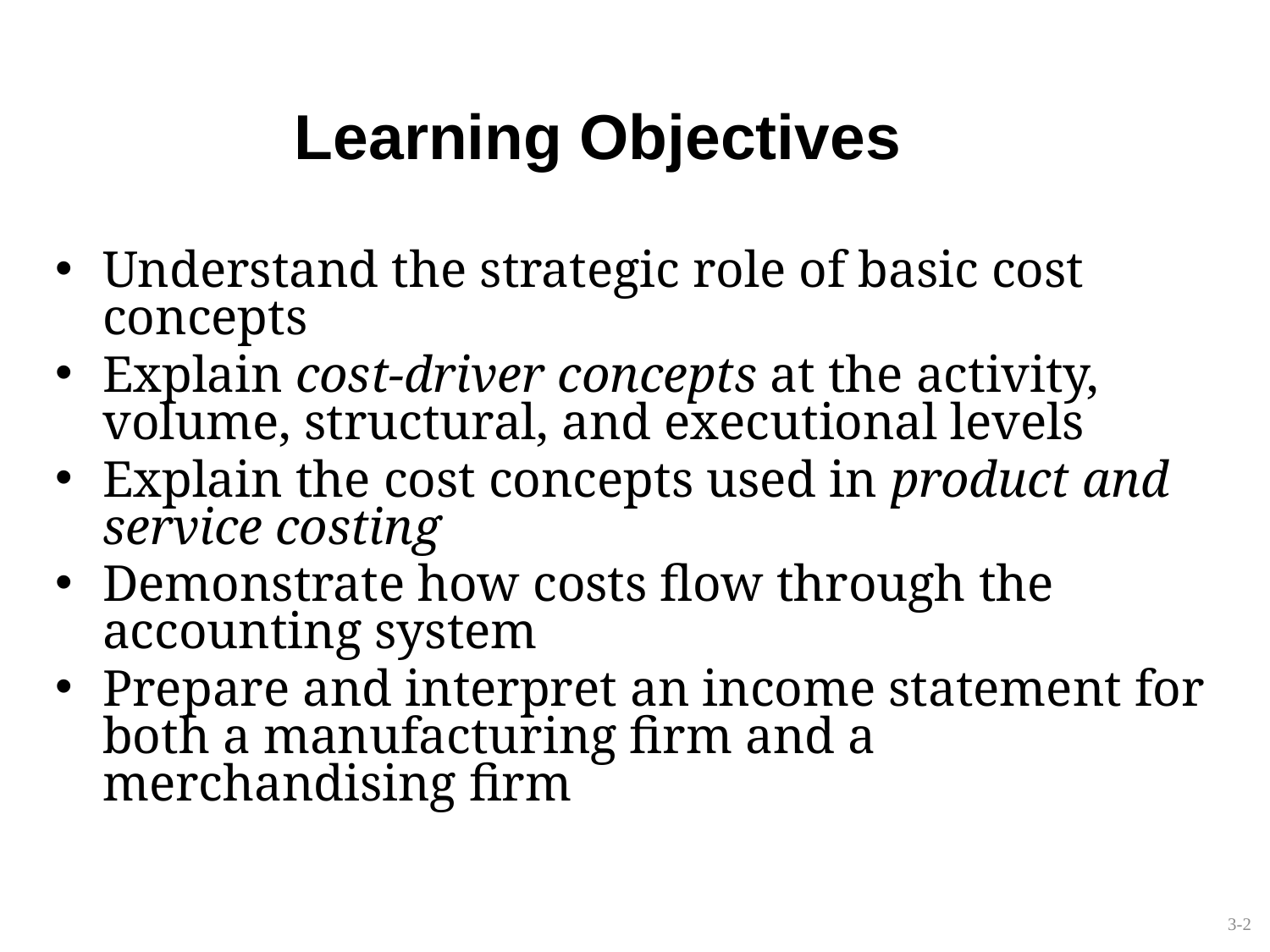

Learning Objectives
Understand the strategic role of basic cost concepts
Explain cost-driver concepts at the activity, volume, structural, and executional levels
Explain the cost concepts used in product and service costing
Demonstrate how costs flow through the accounting system
Prepare and interpret an income statement for both a manufacturing firm and a merchandising firm

3-2